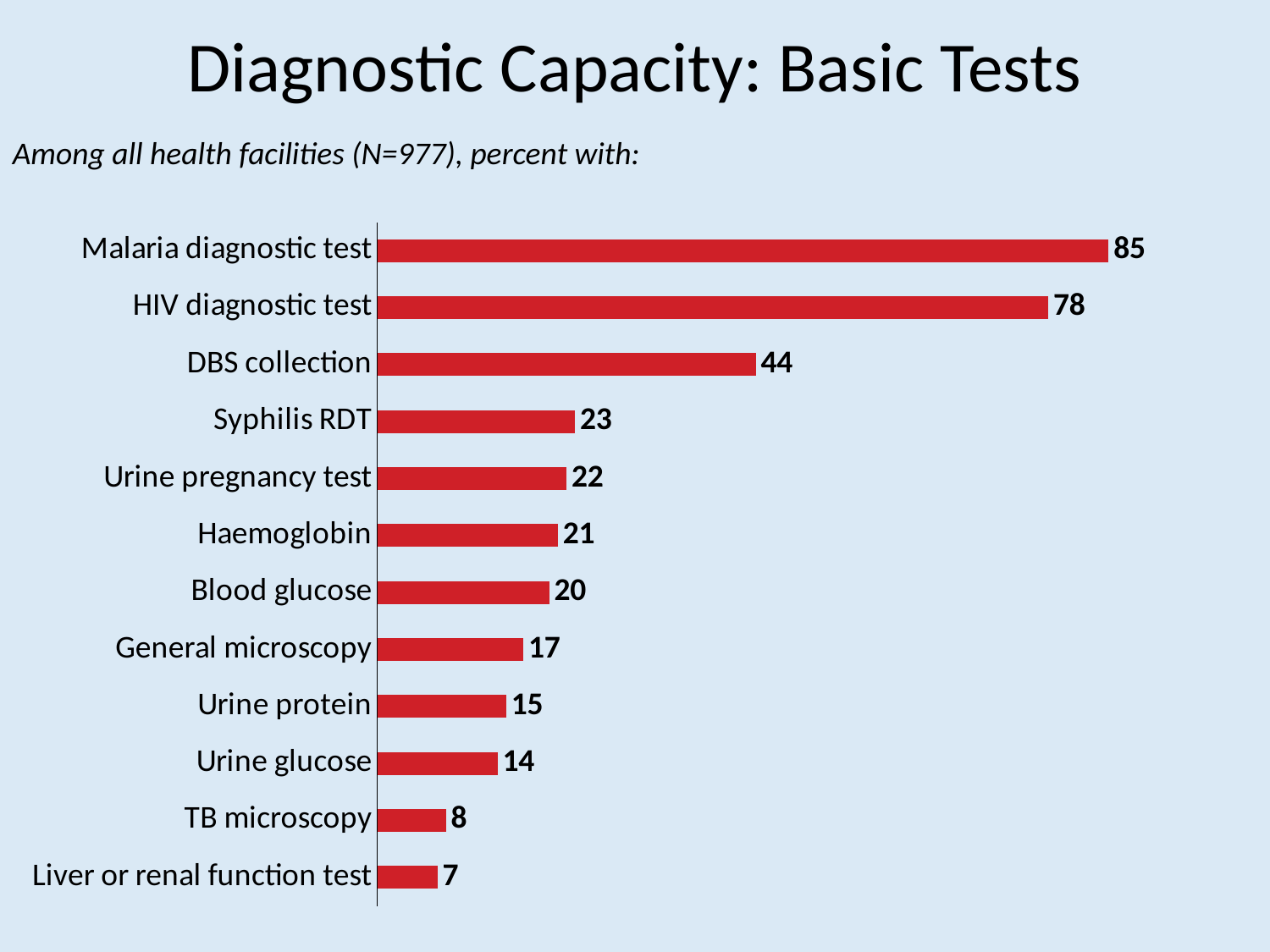

# Diagnostic Capacity: Basic Tests
Among all health facilities (N=977), percent with:

### Chart

| Category | Series 1 |
|---|---|
| Liver or renal function test | 7.0 |
| TB microscopy | 8.0 |
| Urine glucose | 14.0 |
| Urine protein | 15.0 |
| General microscopy | 17.0 |
| Blood glucose | 20.0 |
| Haemoglobin | 21.0 |
| Urine pregnancy test | 22.0 |
| Syphilis RDT | 23.0 |
| DBS collection | 44.0 |
| HIV diagnostic test | 78.0 |
| Malaria diagnostic test | 85.0 |